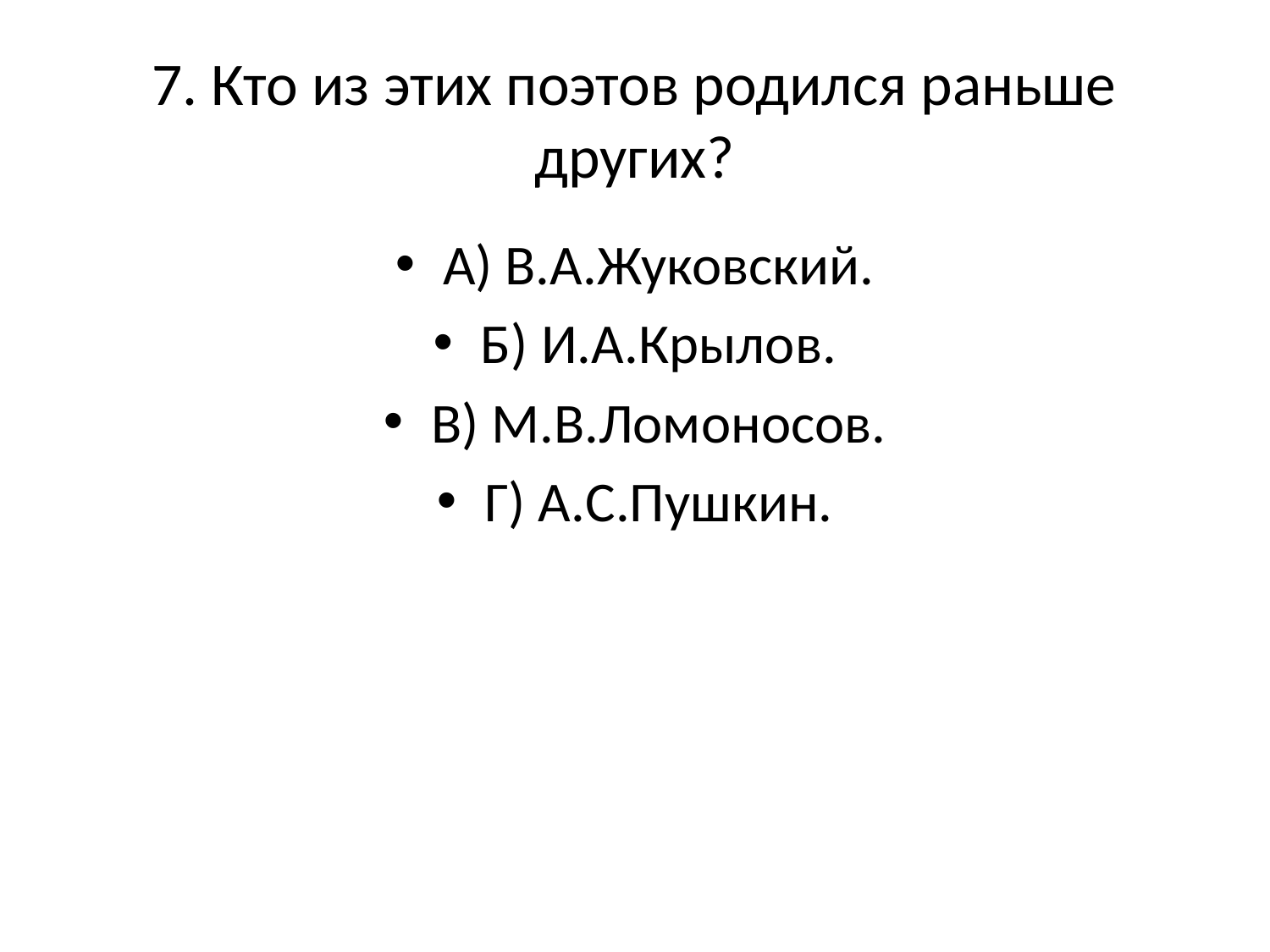

# 7. Кто из этих поэтов родился раньше других?
А) В.А.Жуковский.
Б) И.А.Крылов.
В) М.В.Ломоносов.
Г) А.С.Пушкин.